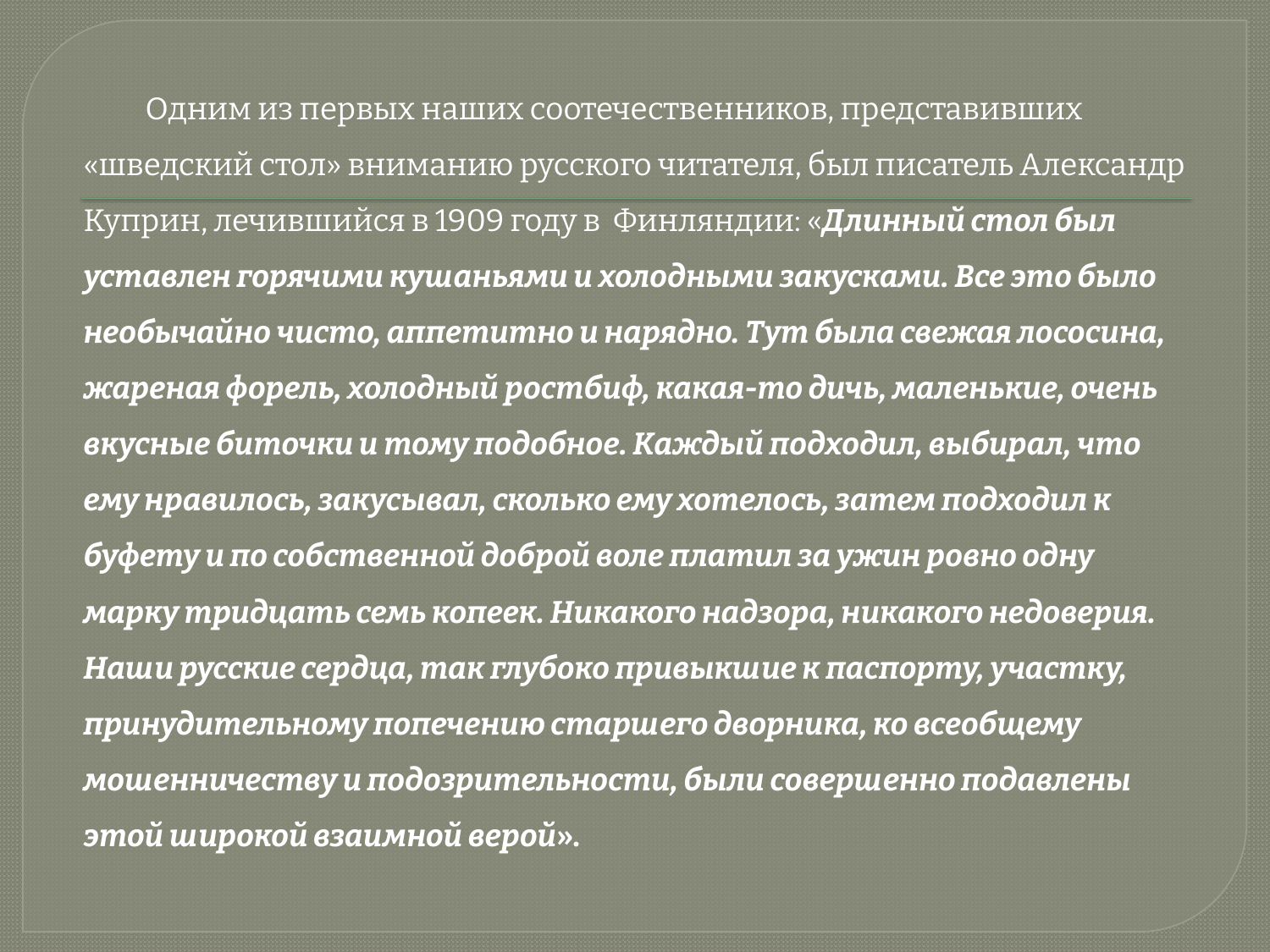

# Одним из первых наших соотечественников, представивших «шведский стол» вниманию русского читателя, был писатель Александр Куприн, лечившийся в 1909 году в  Финляндии: «Длинный стол был уставлен горячими кушаньями и холодными закусками. Все это было необычайно чисто, аппетитно и нарядно. Тут была свежая лососина, жареная форель, холодный ростбиф, какая-то дичь, маленькие, очень вкусные биточки и тому подобное. Каждый подходил, выбирал, что ему нравилось, закусывал, сколько ему хотелось, затем подходил к буфету и по собственной доброй воле платил за ужин ровно одну марку тридцать семь копеек. Никакого надзора, никакого недоверия. Наши русские сердца, так глубоко привыкшие к паспорту, участку, принудительному попечению старшего дворника, ко всеобщему мошенничеству и подозрительности, были совершенно подавлены этой широкой взаимной верой».